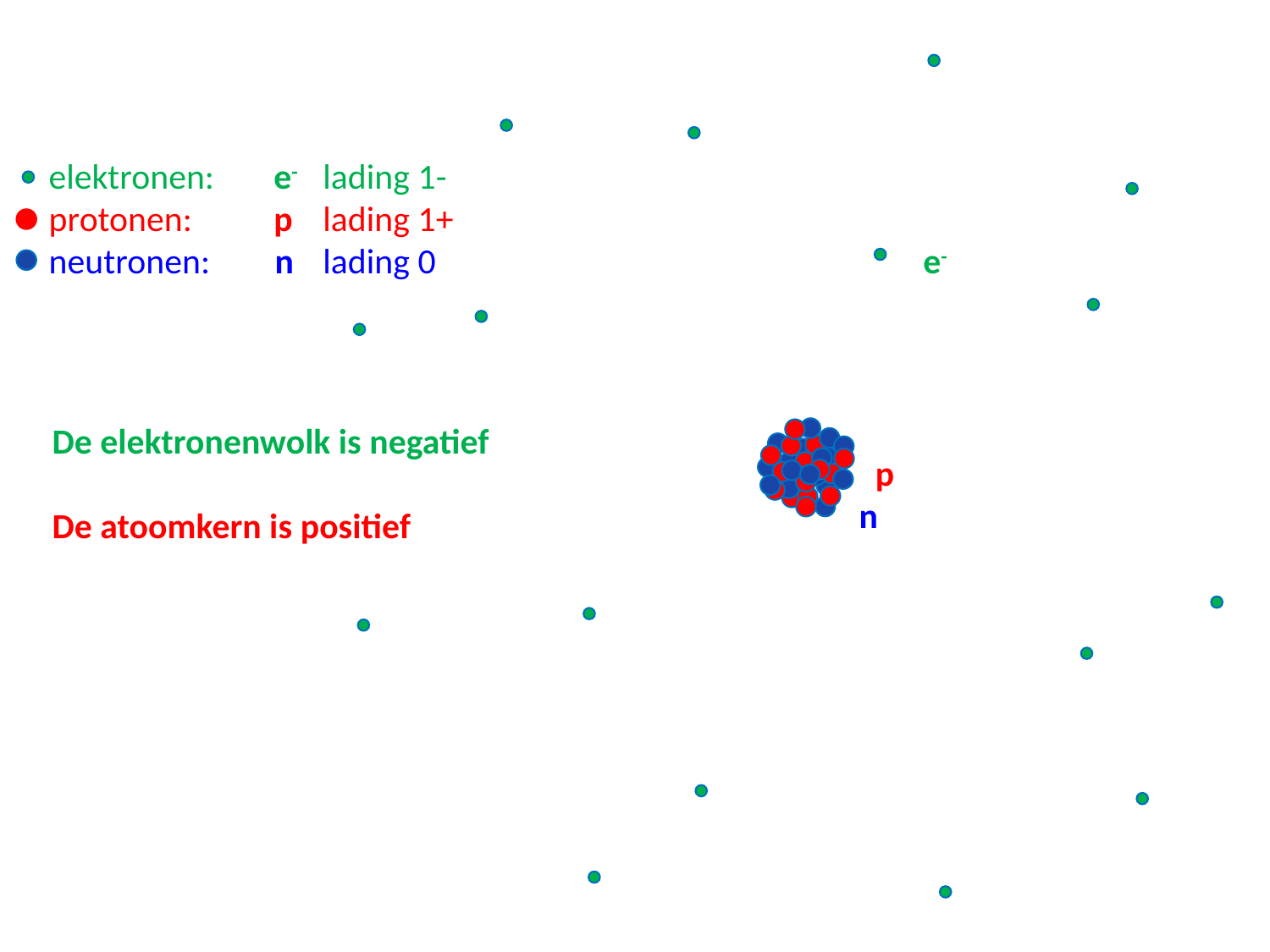

S
	protonen: p
	neutronen: n

						          p
				          n
						         atoomkern

S
elektronen:  16	e- 	lading 1-
protonen:     16	p	lading 1+
neutronen:     ? n	lading 0                                                               e-

					            	        p
						      n
						         atoomkern

De elektronenwolk is negatief

De atoomkern is positief